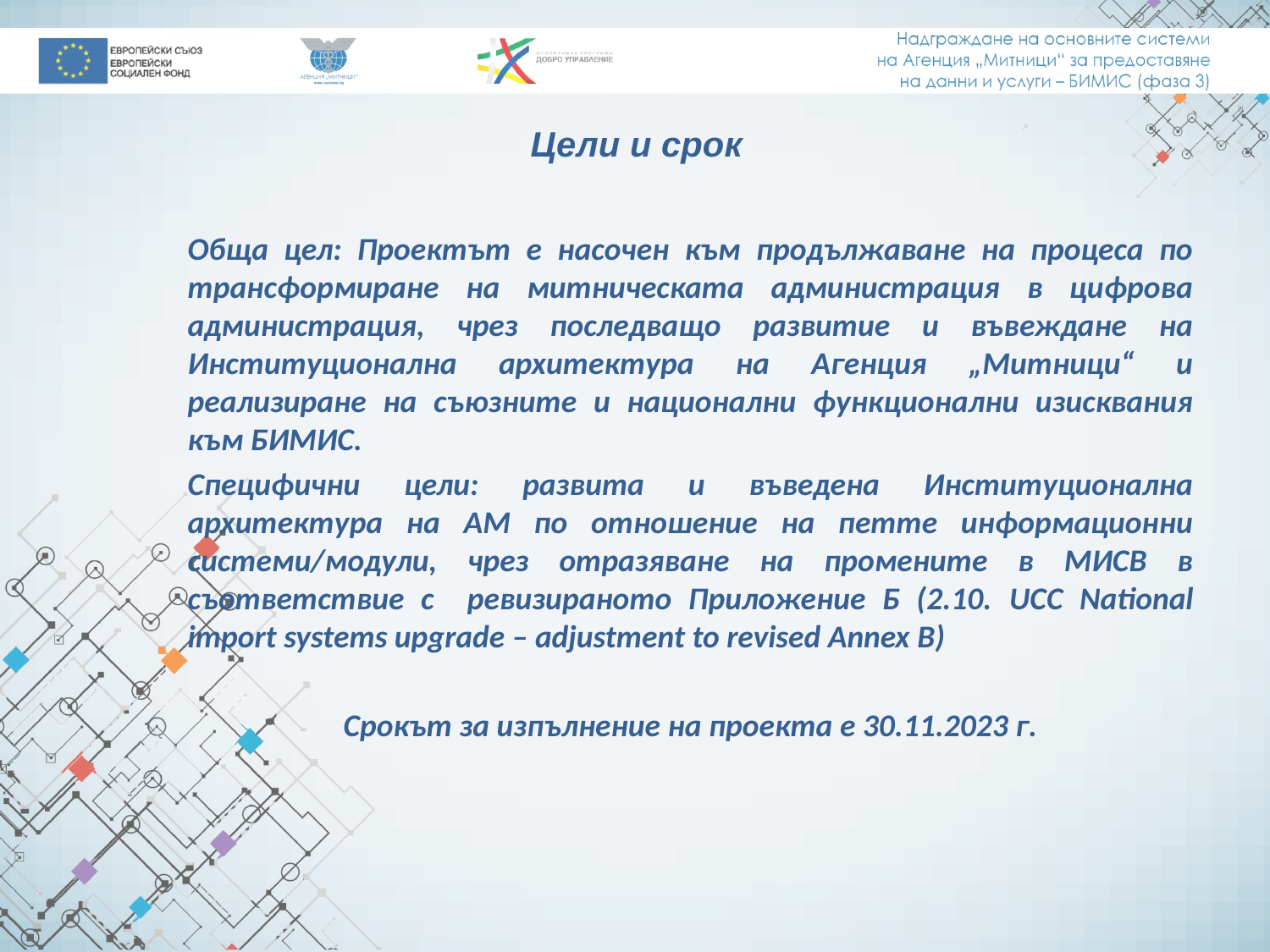

# Цели и срок
Обща цел: Проектът е насочен към продължаване на процеса по трансформиране на митническата администрация в цифрова администрация, чрез последващо развитие и въвеждане на Институционална архитектура на Агенция „Митници“ и реализиране на съюзните и национални функционални изисквания към БИМИС.
Специфични цели: развита и въведена Институционална архитектура на АМ по отношение на петте информационни системи/модули, чрез отразяване на промените в МИСВ в съответствие с  ревизираното Приложение Б (2.10. UCC National import systems upgrade – adjustment to revised Annex B)

Срокът за изпълнение на проекта е 30.11.2023 г.